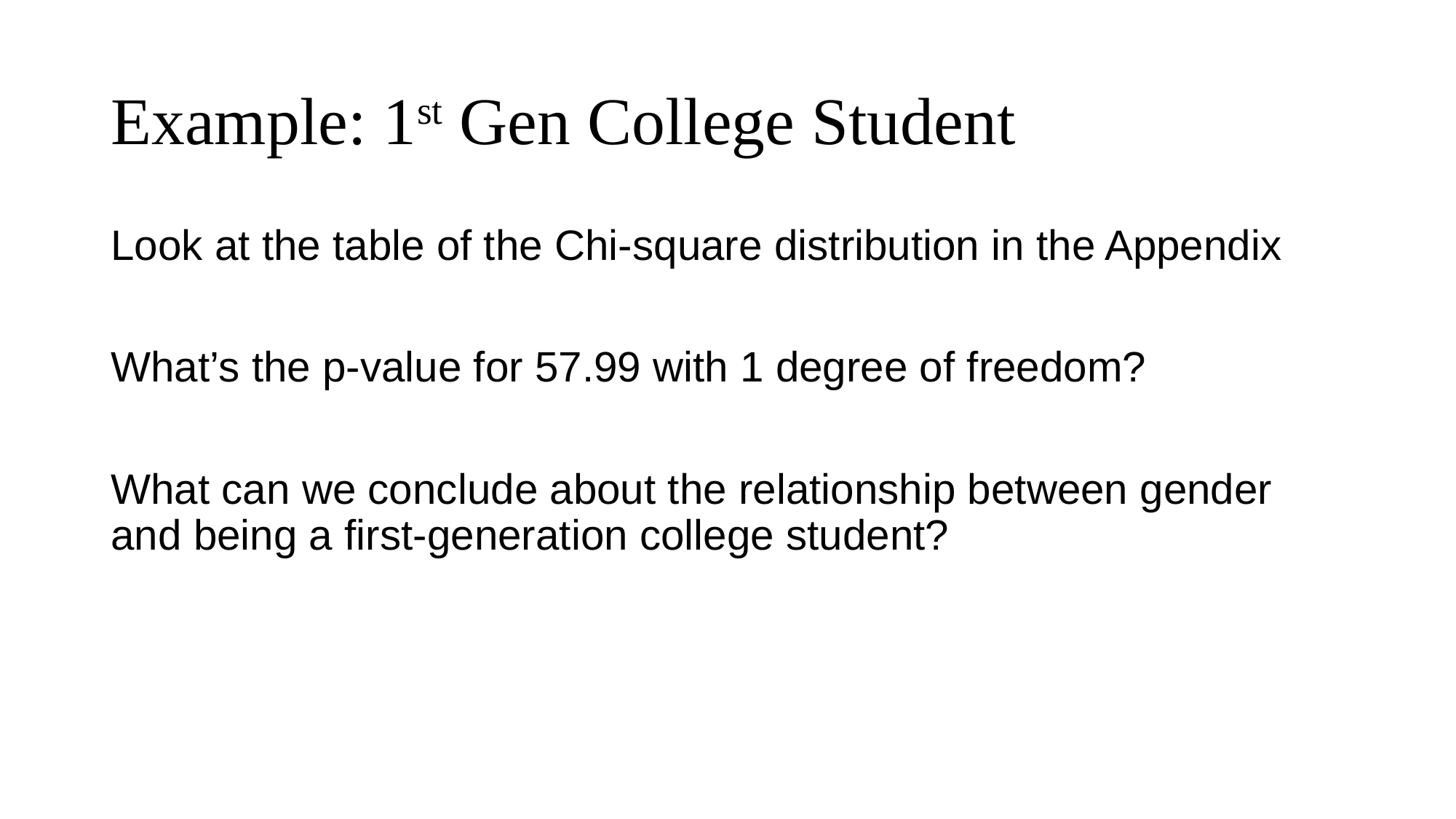

# Example: 1st Gen College Student
Look at the table of the Chi-square distribution in the Appendix

What’s the p-value for 57.99 with 1 degree of freedom?

What can we conclude about the relationship between gender and being a first-generation college student?